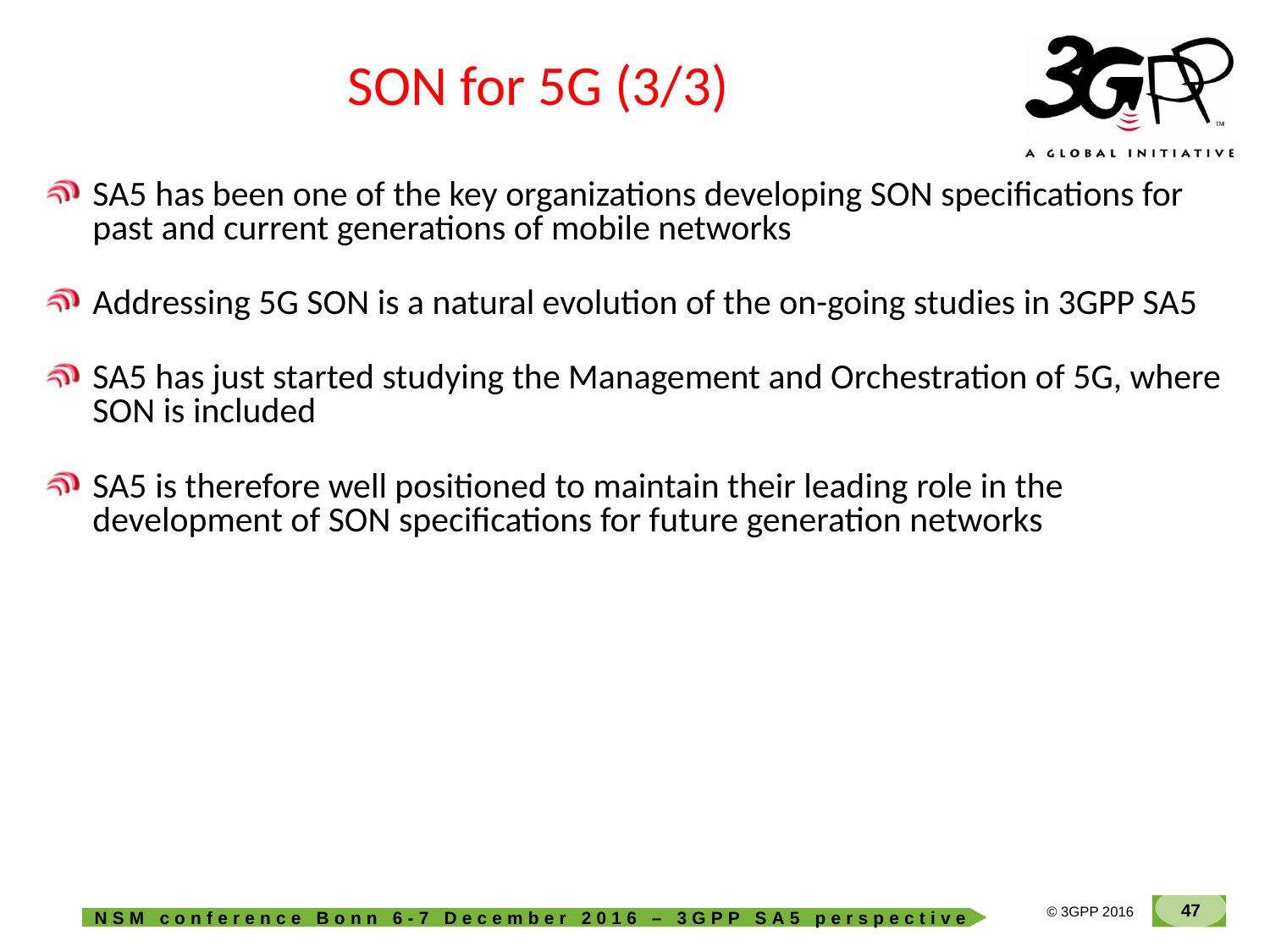

# SON for 5G (3/3)
SA5 has been one of the key organizations developing SON specifications for past and current generations of mobile networks

Addressing 5G SON is a natural evolution of the on-going studies in 3GPP SA5

SA5 has just started studying the Management and Orchestration of 5G, where SON is included

SA5 is therefore well positioned to maintain their leading role in the development of SON specifications for future generation networks